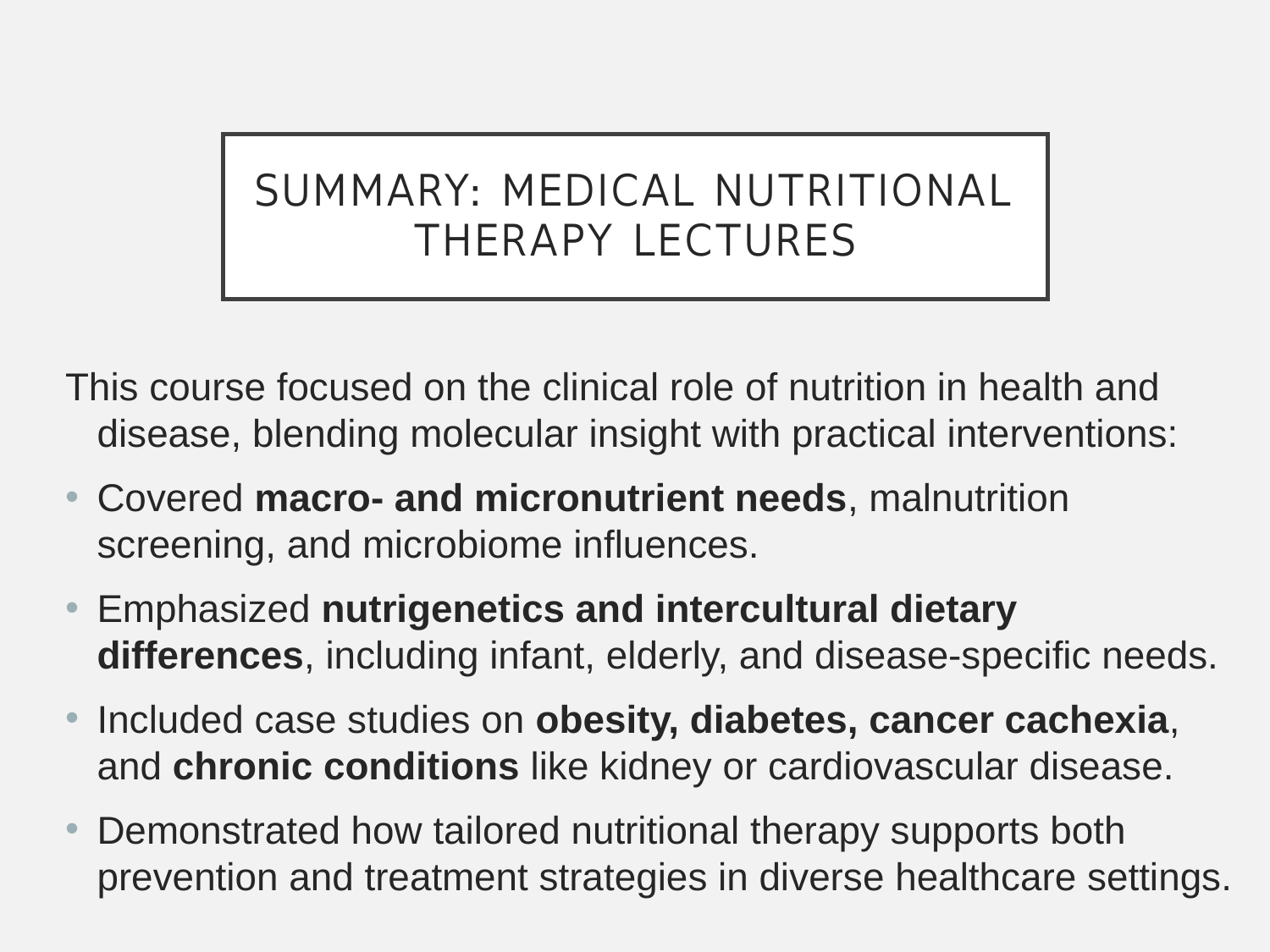

# Summary: Medical Nutritional Therapy Lectures
This course focused on the clinical role of nutrition in health and disease, blending molecular insight with practical interventions:
Covered macro- and micronutrient needs, malnutrition screening, and microbiome influences.
Emphasized nutrigenetics and intercultural dietary differences, including infant, elderly, and disease-specific needs.
Included case studies on obesity, diabetes, cancer cachexia, and chronic conditions like kidney or cardiovascular disease.
Demonstrated how tailored nutritional therapy supports both prevention and treatment strategies in diverse healthcare settings.